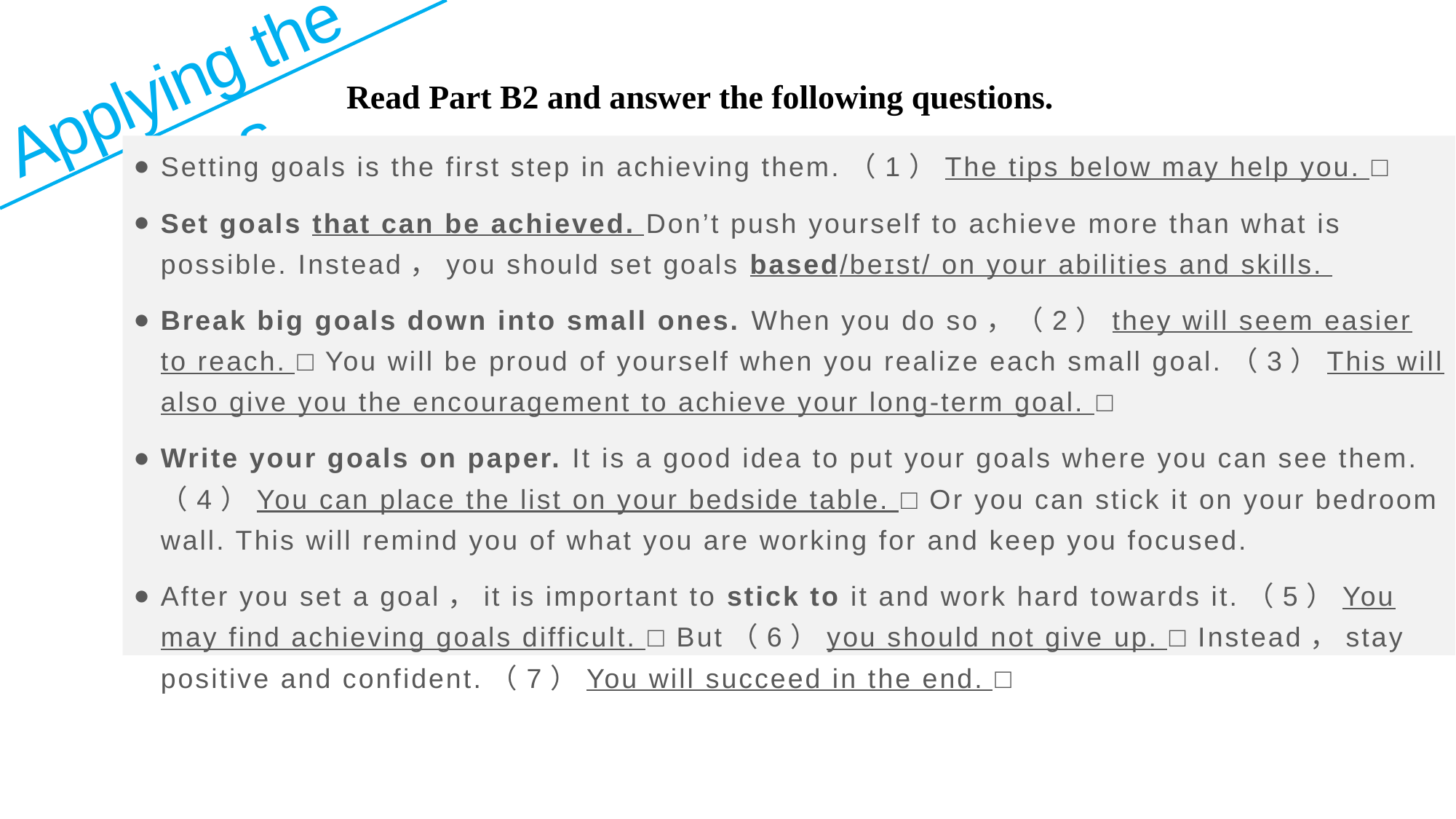

Applying the rules
Read Part B2 and answer the following questions.
Setting goals is the first step in achieving them.（1）The tips below may help you. □
Set goals that can be achieved. Don’t push yourself to achieve more than what is possible. Instead，you should set goals based/beɪst/ on your abilities and skills.
Break big goals down into small ones. When you do so，（2）they will seem easier to reach. □ You will be proud of yourself when you realize each small goal.（3）This will also give you the encouragement to achieve your long-term goal. □
Write your goals on paper. It is a good idea to put your goals where you can see them.（4）You can place the list on your bedside table. □ Or you can stick it on your bedroom wall. This will remind you of what you are working for and keep you focused.
After you set a goal，it is important to stick to it and work hard towards it.（5）You may find achieving goals difficult. □ But（6）you should not give up. □ Instead，stay positive and confident.（7）You will succeed in the end. □